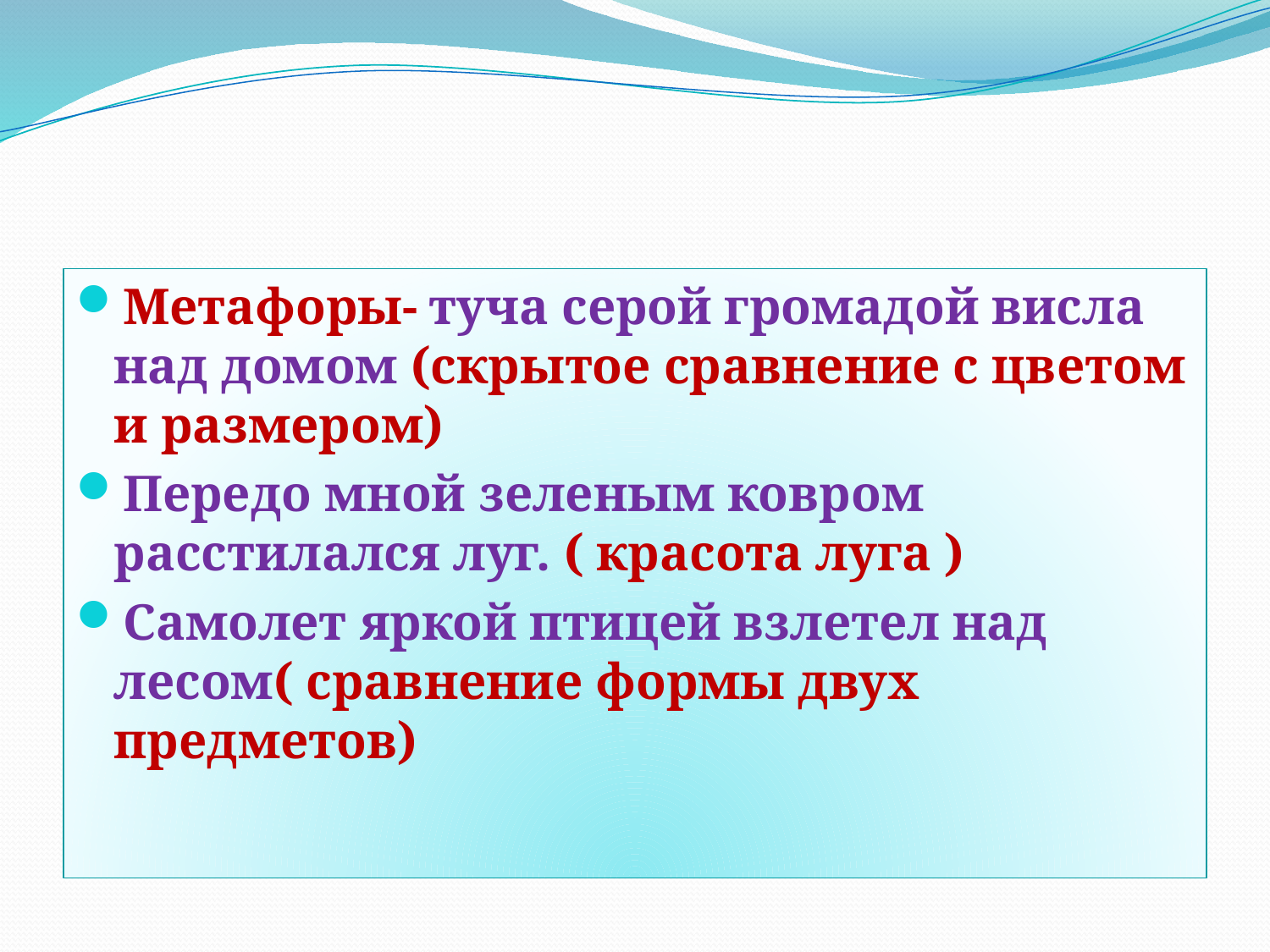

#
Метафоры- туча серой громадой висла над домом (скрытое сравнение с цветом и размером)
Передо мной зеленым ковром расстилался луг. ( красота луга )
Самолет яркой птицей взлетел над лесом( сравнение формы двух предметов)